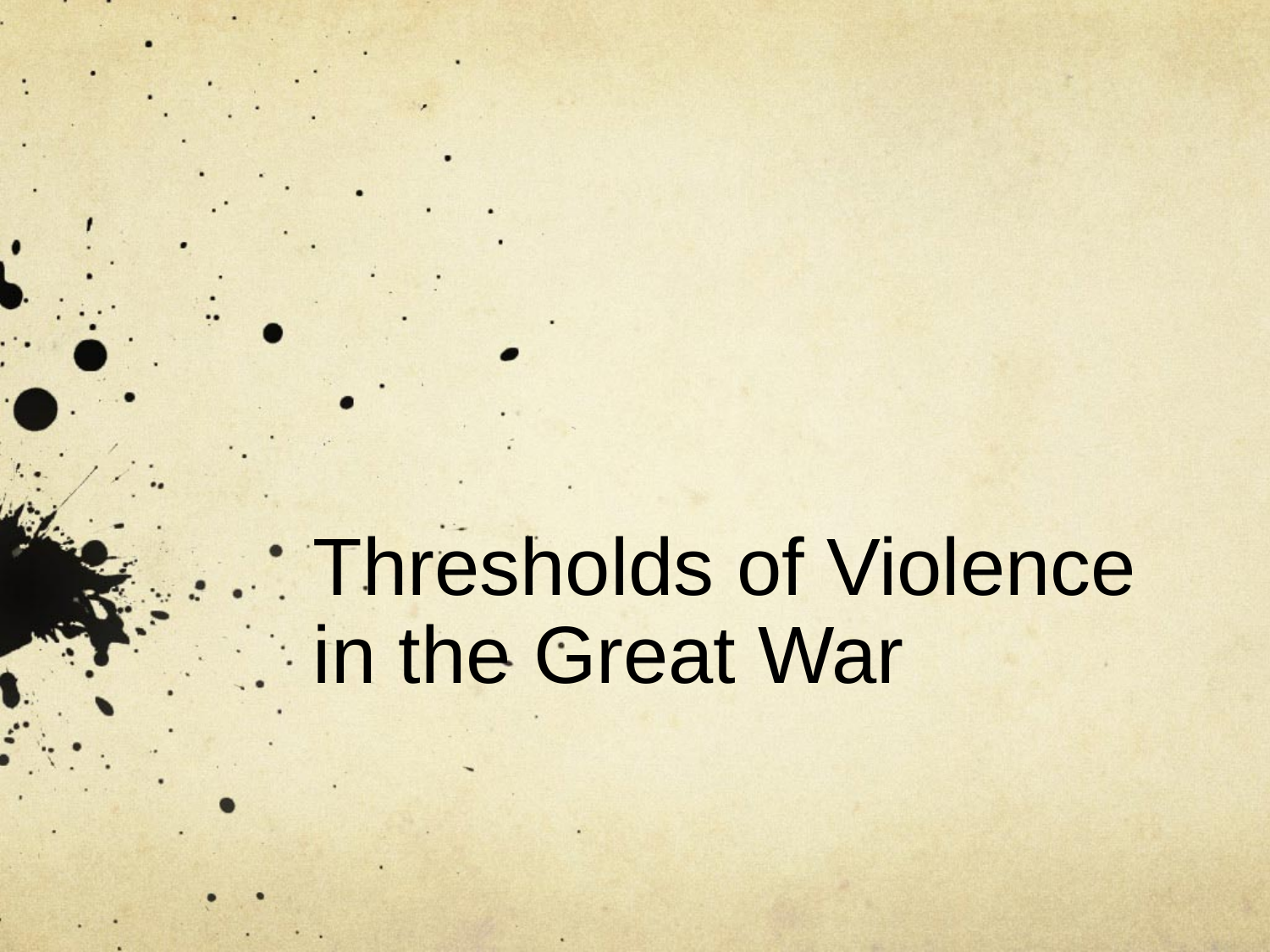

# Thresholds of Violence in the Great War